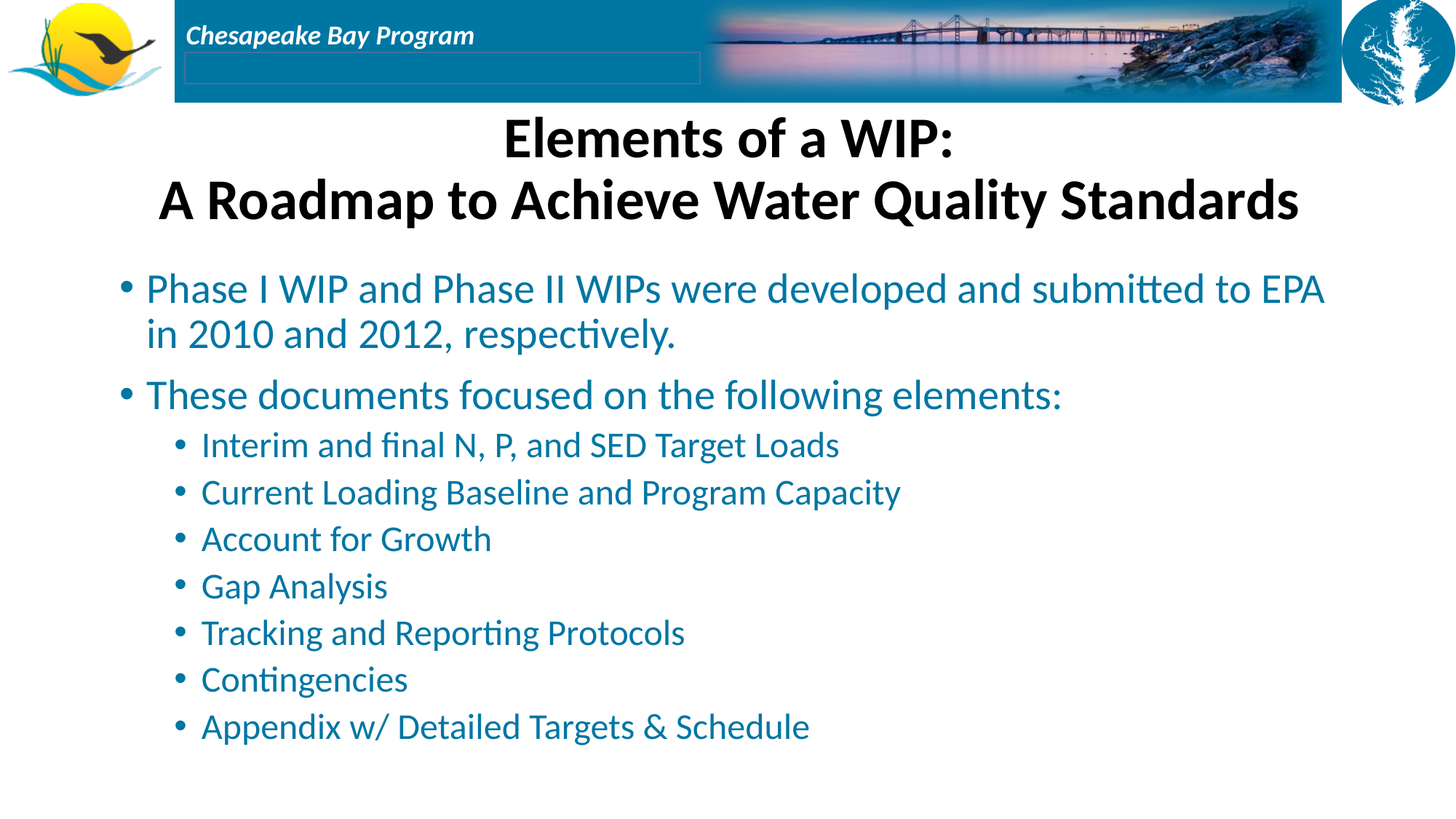

# Elements of a WIP: A Roadmap to Achieve Water Quality Standards
Phase I WIP and Phase II WIPs were developed and submitted to EPA in 2010 and 2012, respectively.
These documents focused on the following elements:
Interim and final N, P, and SED Target Loads
Current Loading Baseline and Program Capacity
Account for Growth
Gap Analysis
Tracking and Reporting Protocols
Contingencies
Appendix w/ Detailed Targets & Schedule